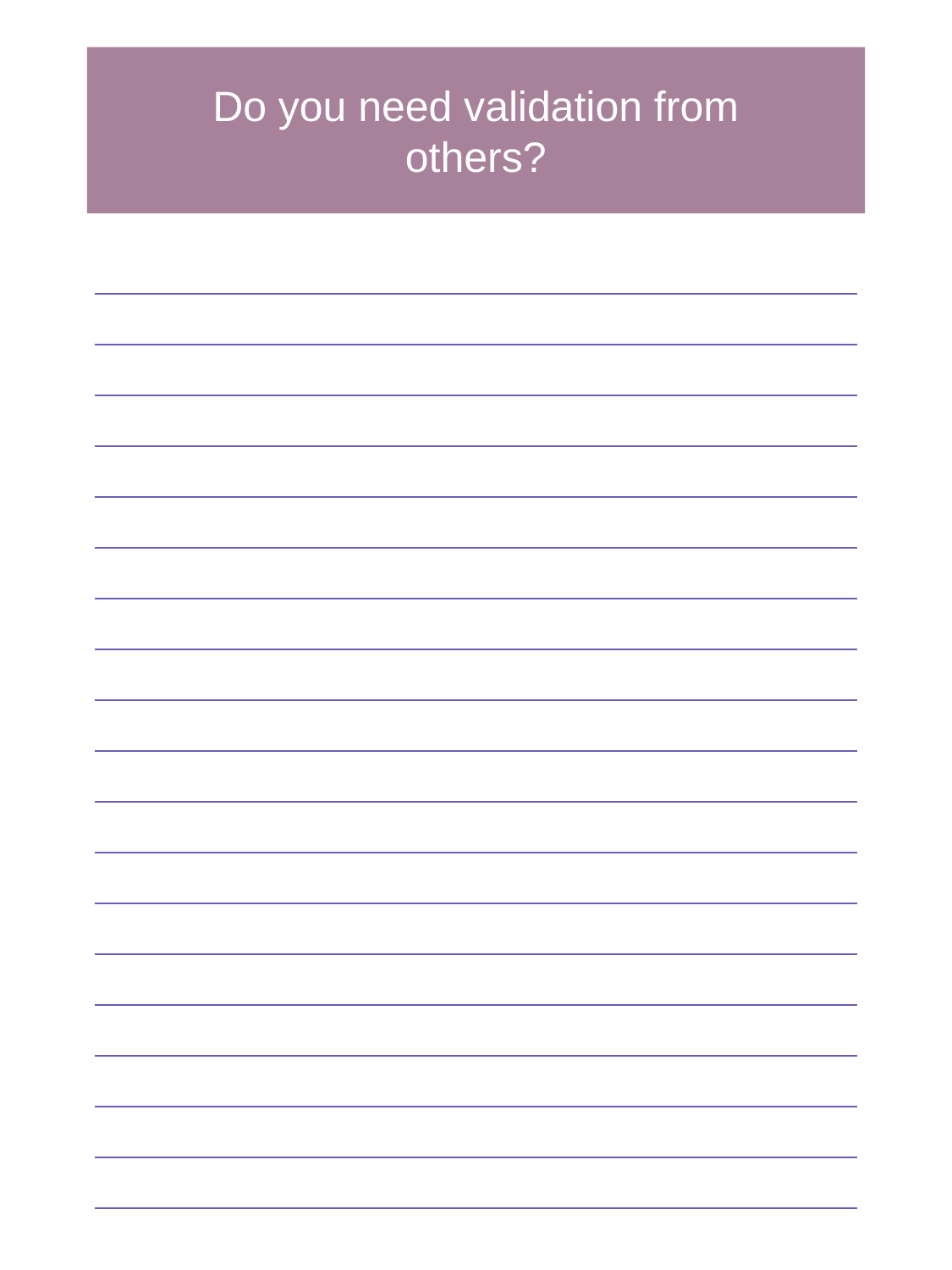

Do you need validation from others?
|  |
| --- |
|  |
|  |
|  |
|  |
|  |
|  |
|  |
|  |
|  |
|  |
|  |
|  |
|  |
|  |
|  |
|  |
|  |